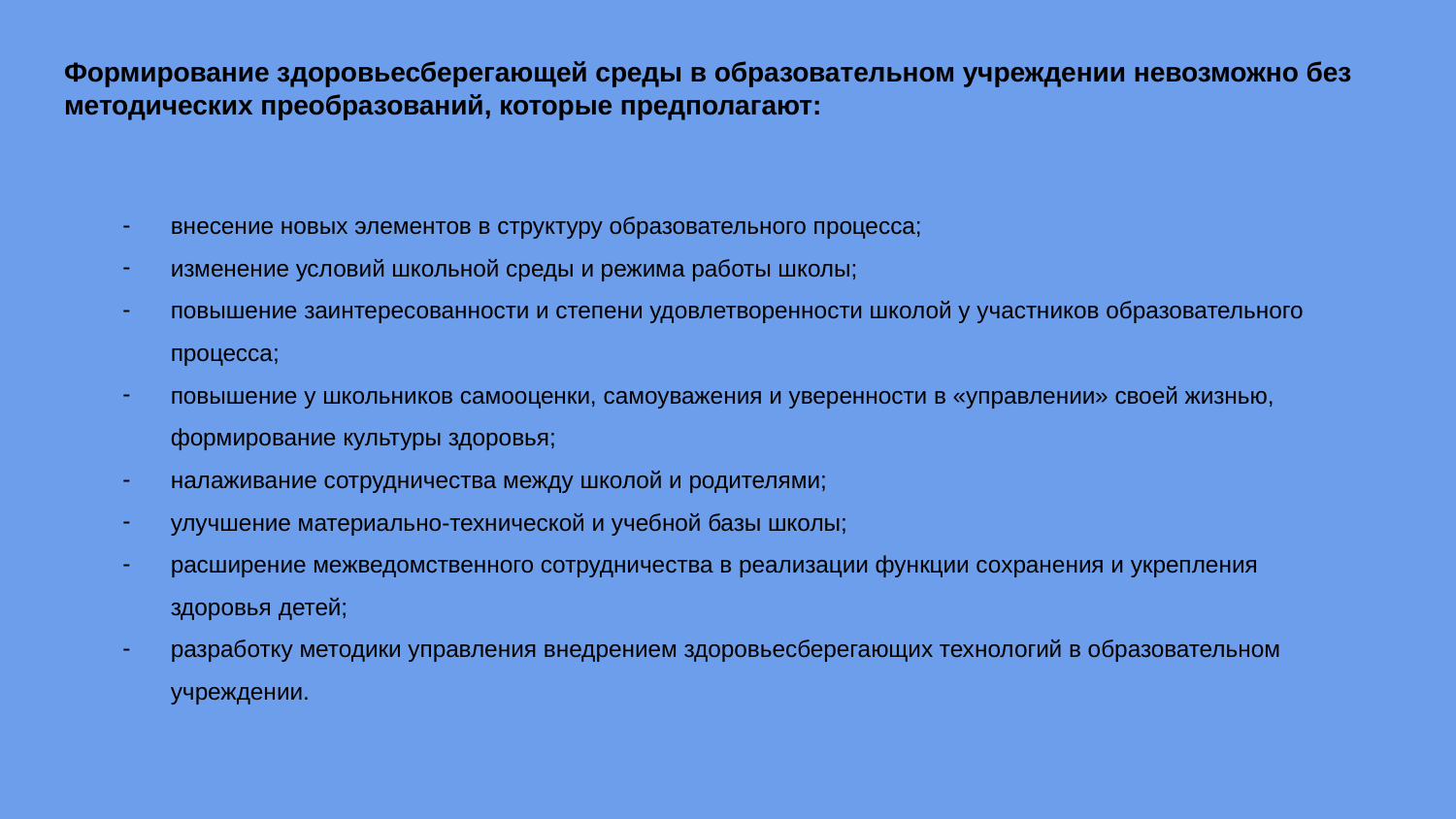

# Формирование здоровьесберегающей среды в образовательном учреждении невозможно без методических преобразований, которые предполагают:
внесение новых элементов в структуру образовательного процесса;
изменение условий школьной среды и режима работы школы;
повышение заинтересованности и степени удовлетворенности школой у участников образовательного процесса;
повышение у школьников самооценки, самоуважения и уверенности в «управлении» своей жизнью, формирование культуры здоровья;
налаживание сотрудничества между школой и родителями;
улучшение материально-технической и учебной базы школы;
расширение межведомственного сотрудничества в реализации функции сохранения и укрепления здоровья детей;
разработку методики управления внедрением здоровьесберегающих технологий в образовательном учреждении.